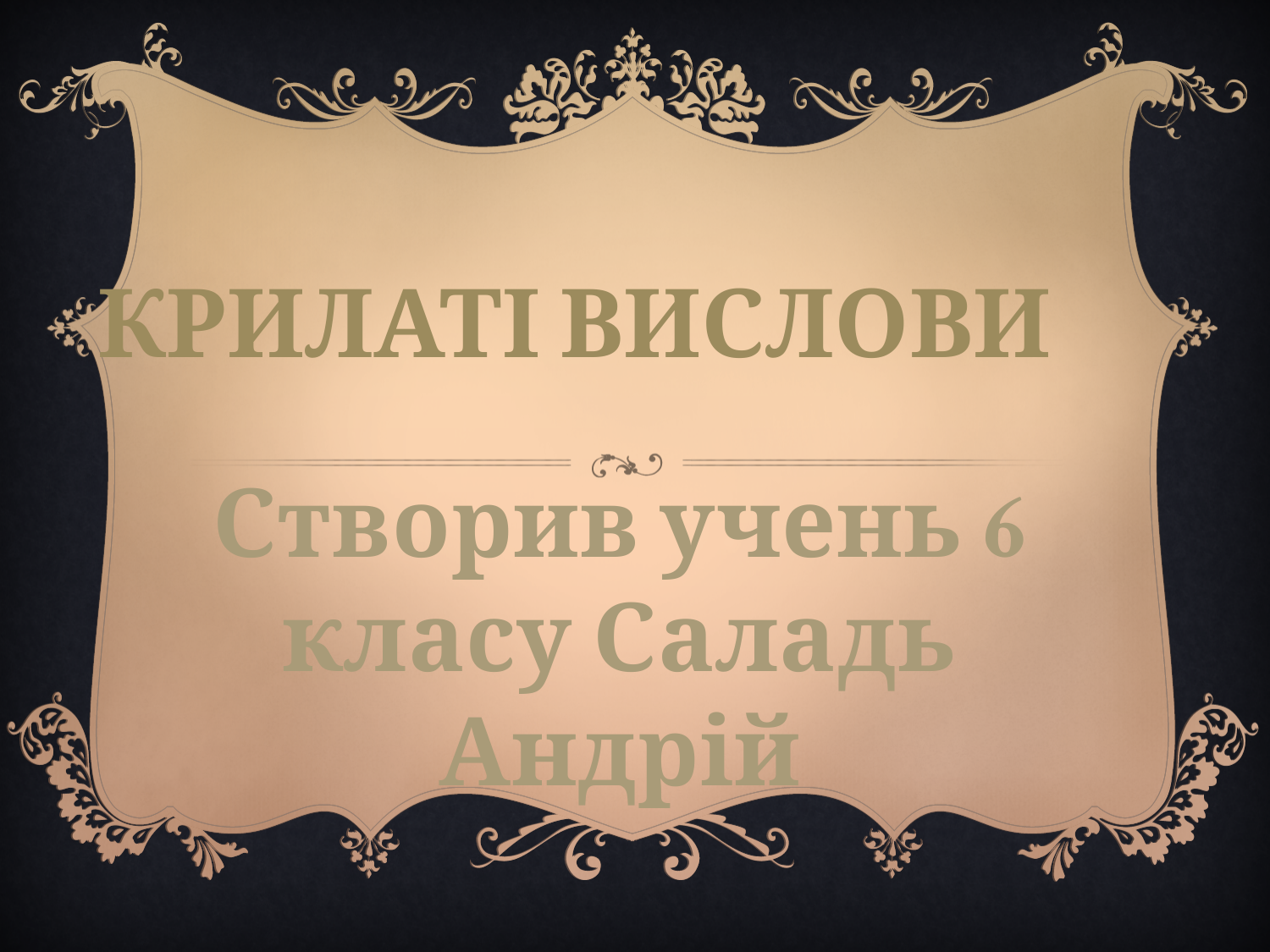

Крилаті вислови
#
Створив учень 6 класу Саладь Андрій